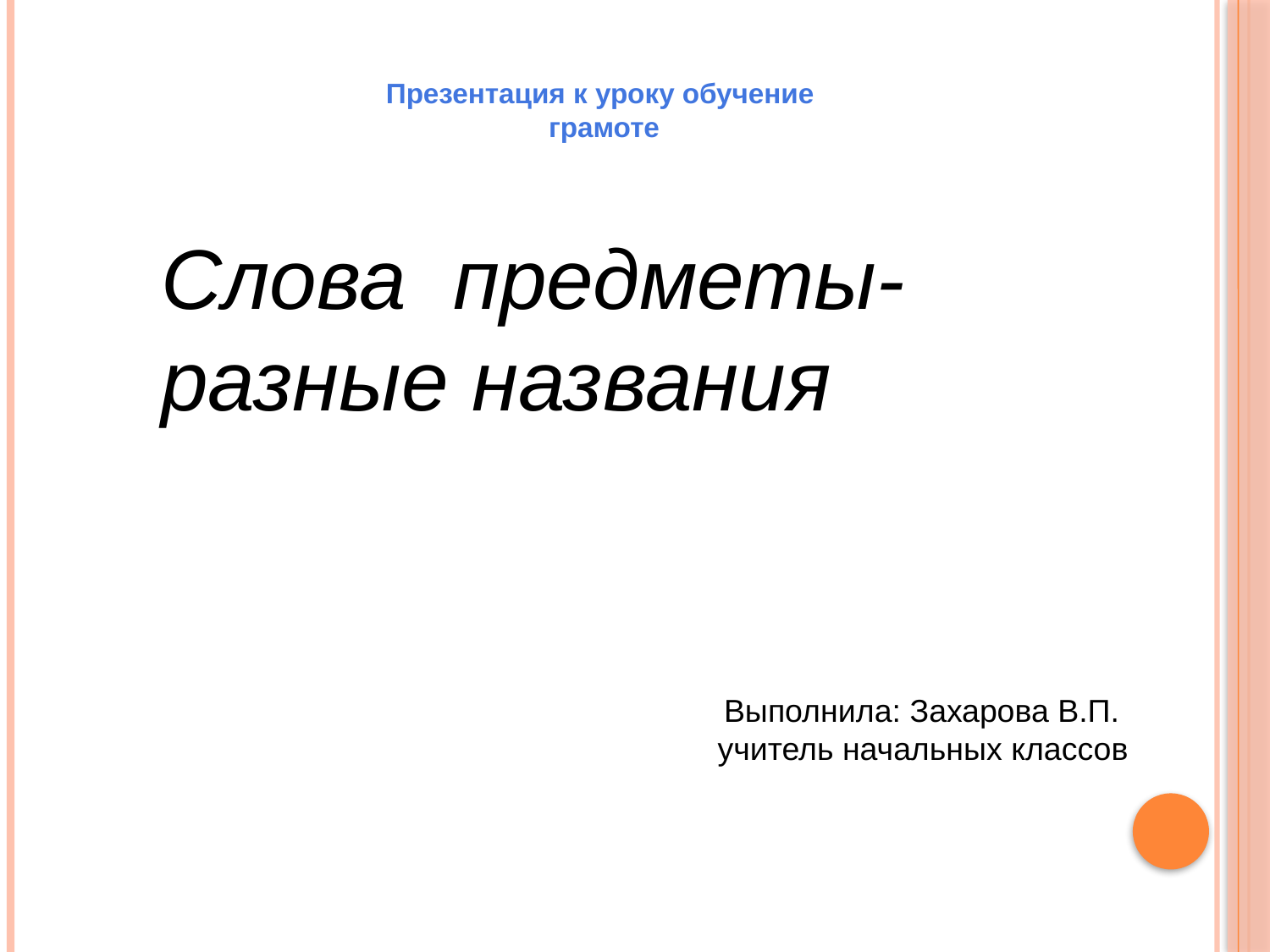

Презентация к уроку обучение
 грамоте
Слова  предметы- разные названия
Выполнила: Захарова В.П.
учитель начальных классов